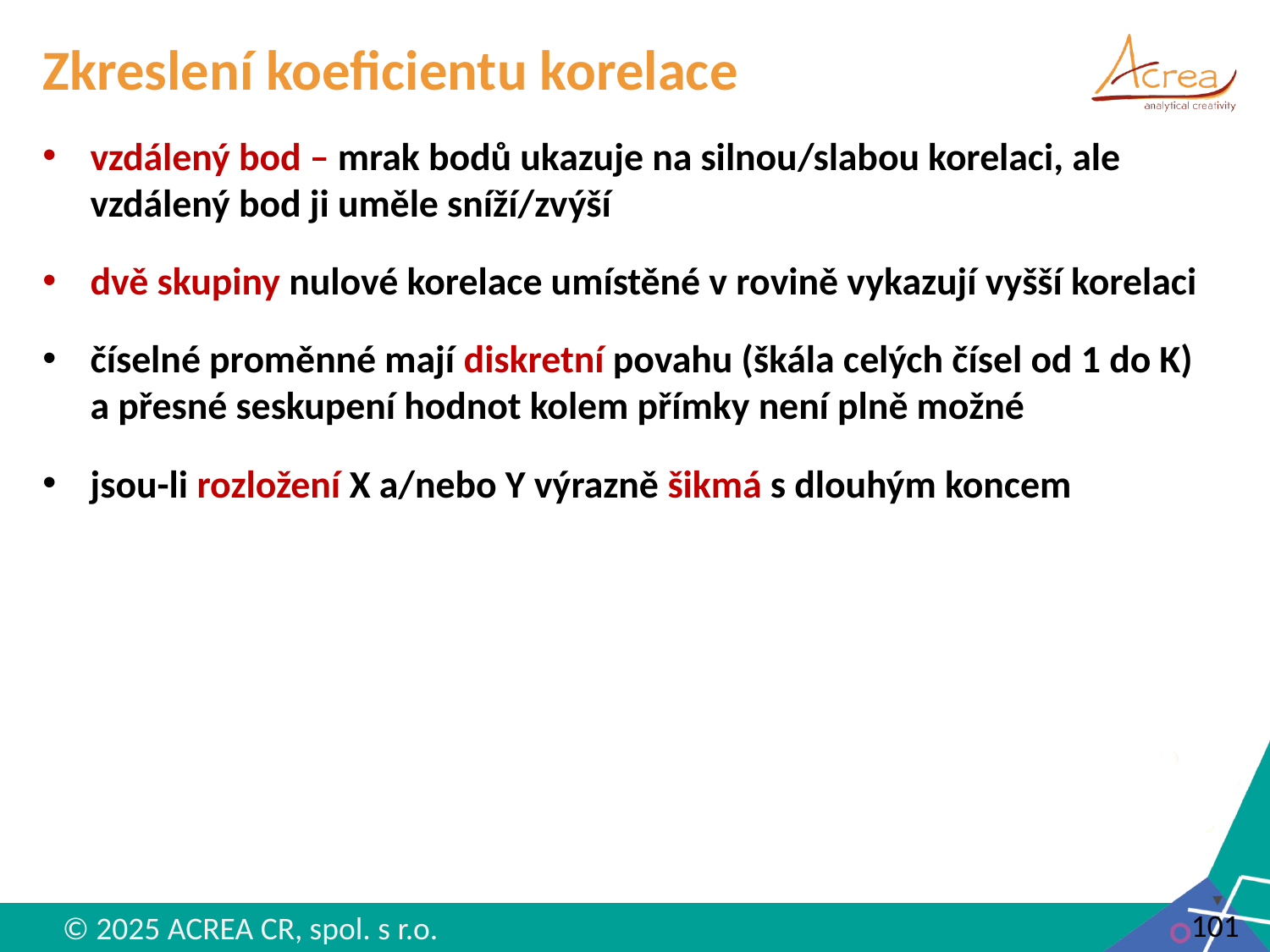

# Zkreslení koeficientu korelace
vzdálený bod – mrak bodů ukazuje na silnou/slabou korelaci, ale vzdálený bod ji uměle sníží/zvýší
dvě skupiny nulové korelace umístěné v rovině vykazují vyšší korelaci
číselné proměnné mají diskretní povahu (škála celých čísel od 1 do K) a přesné seskupení hodnot kolem přímky není plně možné
jsou-li rozložení X a/nebo Y výrazně šikmá s dlouhým koncem
101